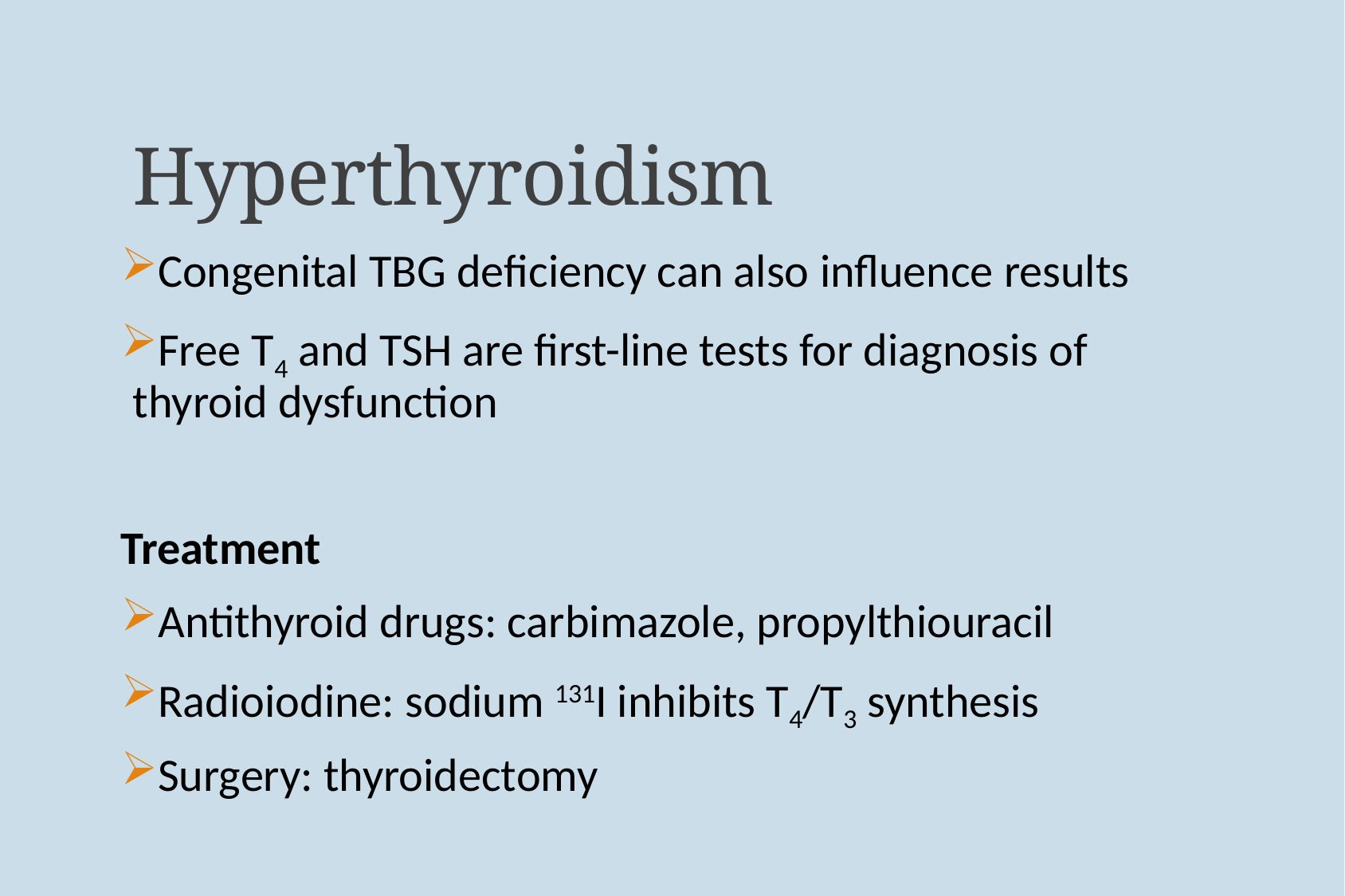

# Hyperthyroidism
Congenital TBG deficiency can also influence results
Free T4 and TSH are first-line tests for diagnosis of thyroid dysfunction

Treatment
Antithyroid drugs: carbimazole, propylthiouracil
Radioiodine: sodium 131I inhibits T4/T3 synthesis
Surgery: thyroidectomy